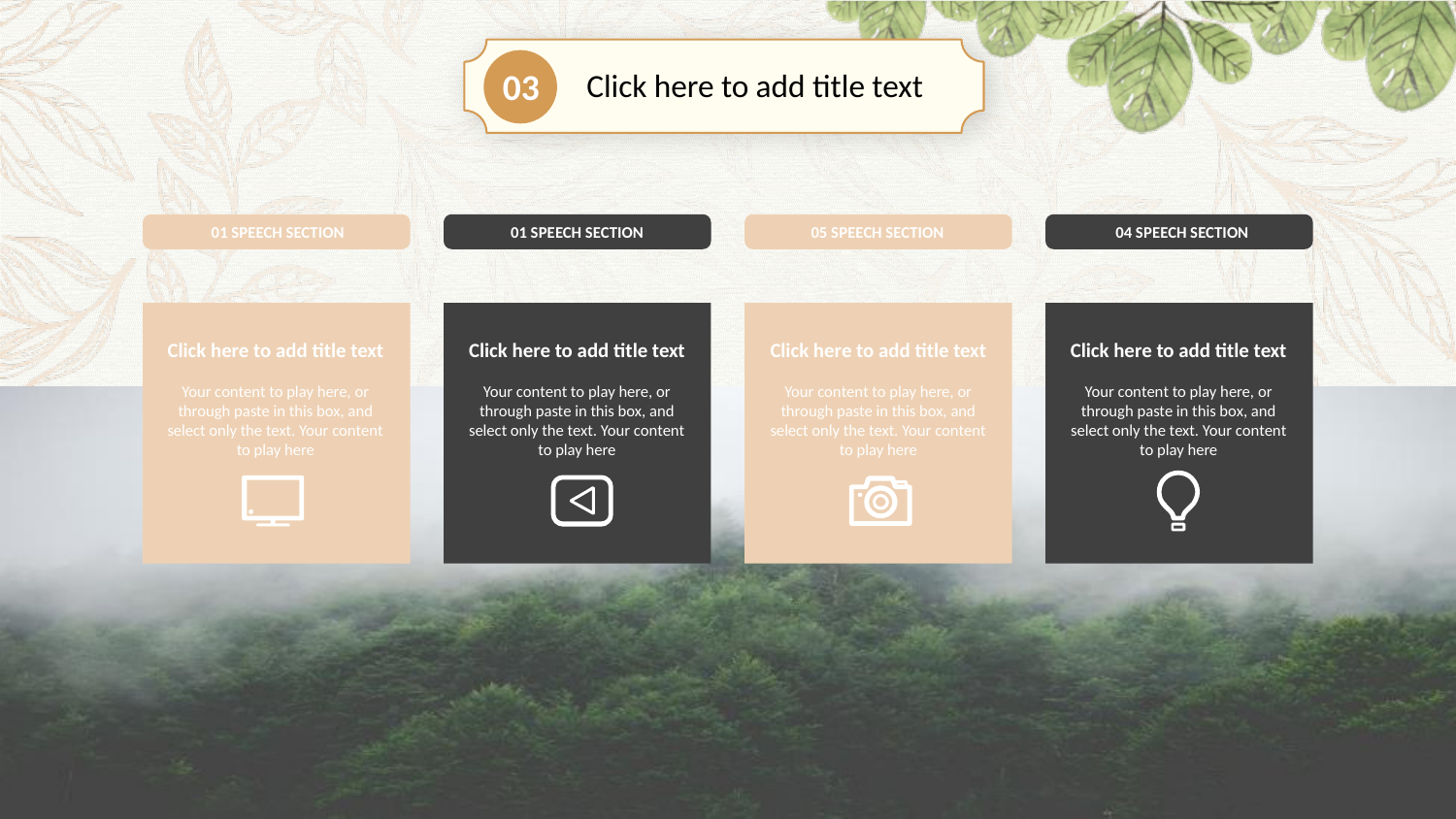

03
Click here to add title text

01 SPEECH SECTION
01 SPEECH SECTION
05 SPEECH SECTION
04 SPEECH SECTION

Click here to add title text

Your content to play here, or through paste in this box, and select only the text. Your content to play here
Click here to add title text

Your content to play here, or through paste in this box, and select only the text. Your content to play here
Click here to add title text

Your content to play here, or through paste in this box, and select only the text. Your content to play here
Click here to add title text

Your content to play here, or through paste in this box, and select only the text. Your content to play here